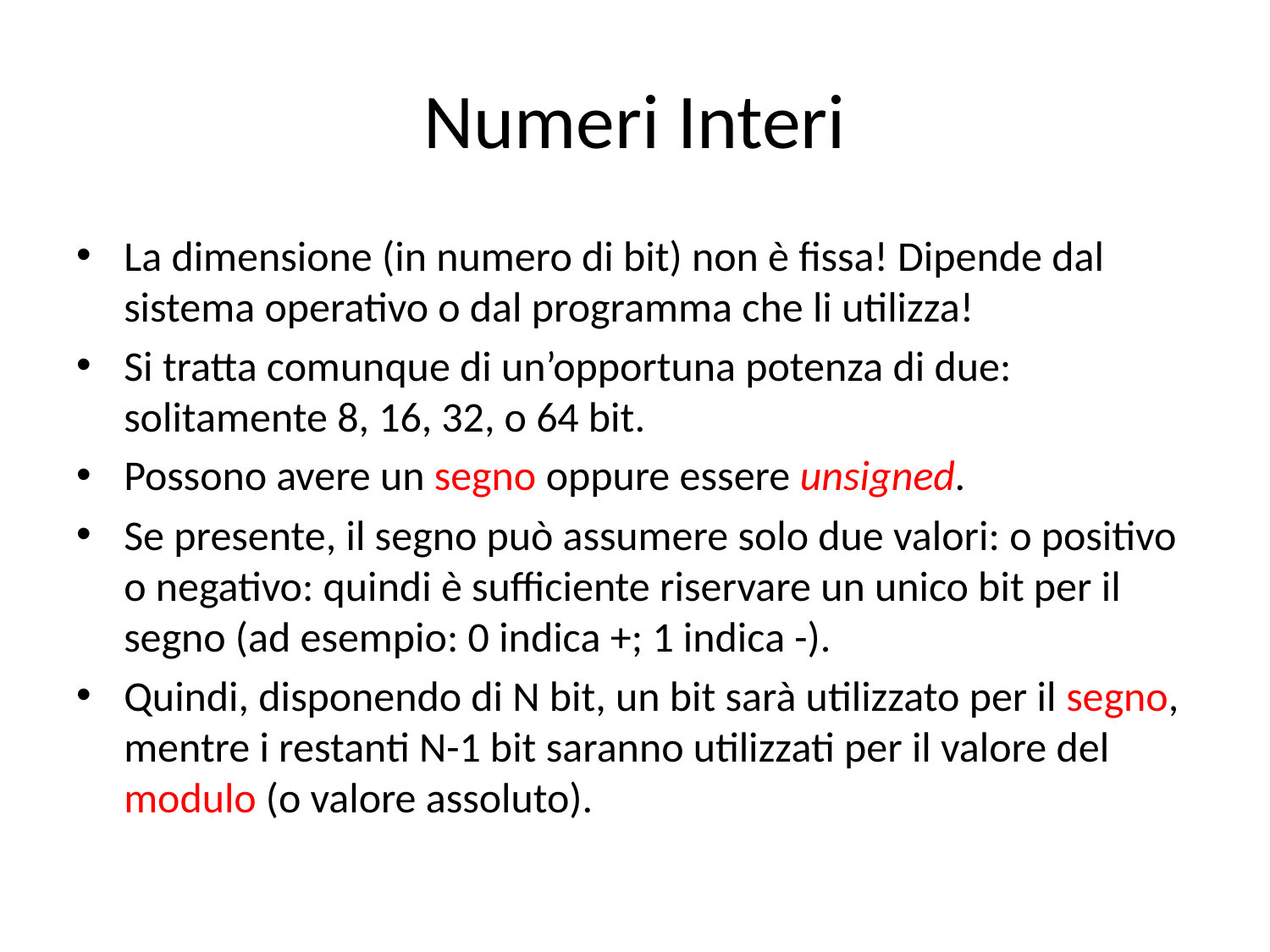

# Numeri Interi
La dimensione (in numero di bit) non è fissa! Dipende dal sistema operativo o dal programma che li utilizza!
Si tratta comunque di un’opportuna potenza di due: solitamente 8, 16, 32, o 64 bit.
Possono avere un segno oppure essere unsigned.
Se presente, il segno può assumere solo due valori: o positivo o negativo: quindi è sufficiente riservare un unico bit per il segno (ad esempio: 0 indica +; 1 indica -).
Quindi, disponendo di N bit, un bit sarà utilizzato per il segno, mentre i restanti N-1 bit saranno utilizzati per il valore del modulo (o valore assoluto).